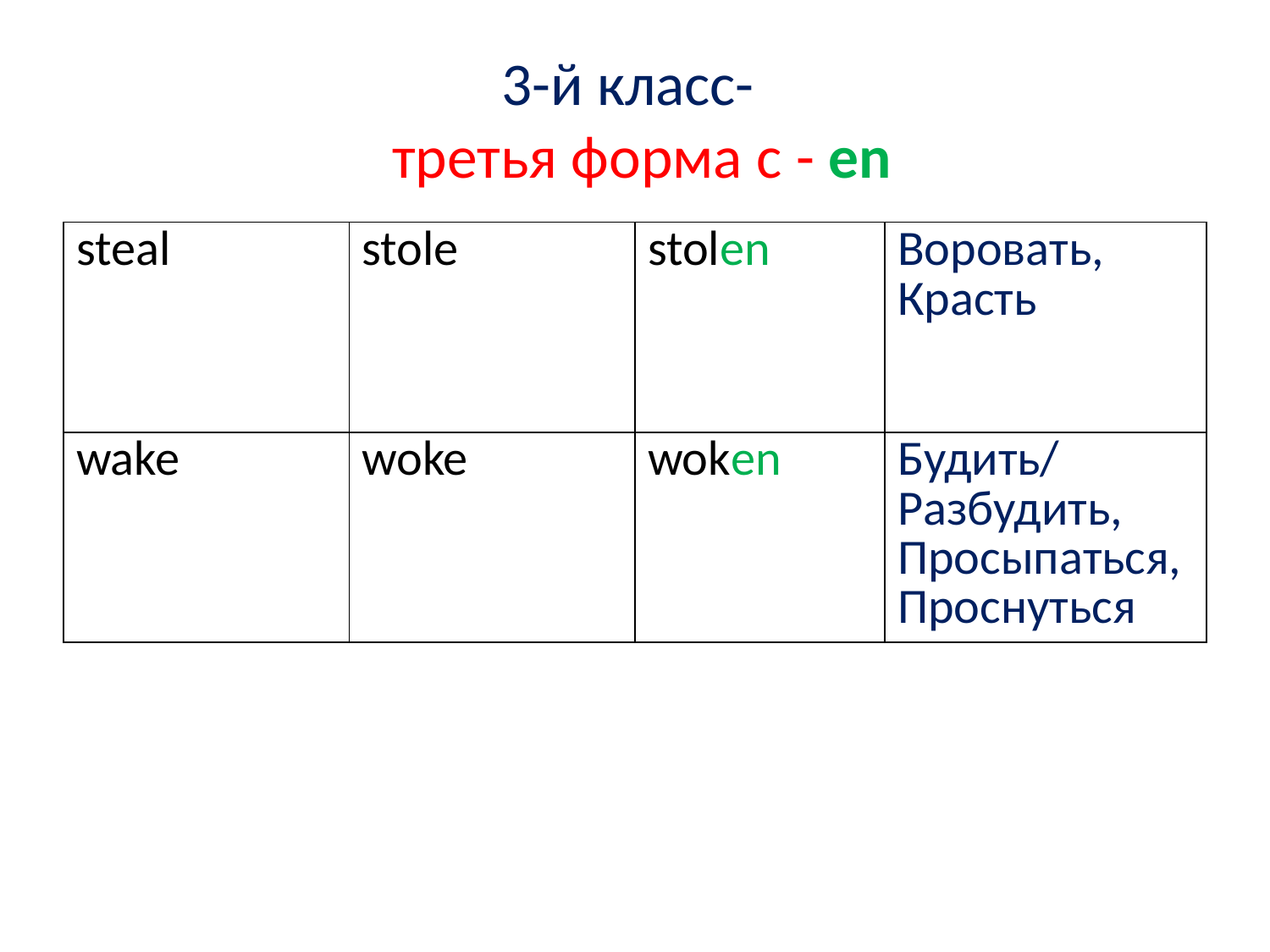

# 3-й класс- третья форма с - en
| steal | stole | stolen | Воровать, Красть |
| --- | --- | --- | --- |
| wake | woke | woken | Будить/ Разбудить, Просыпаться, Проснуться |